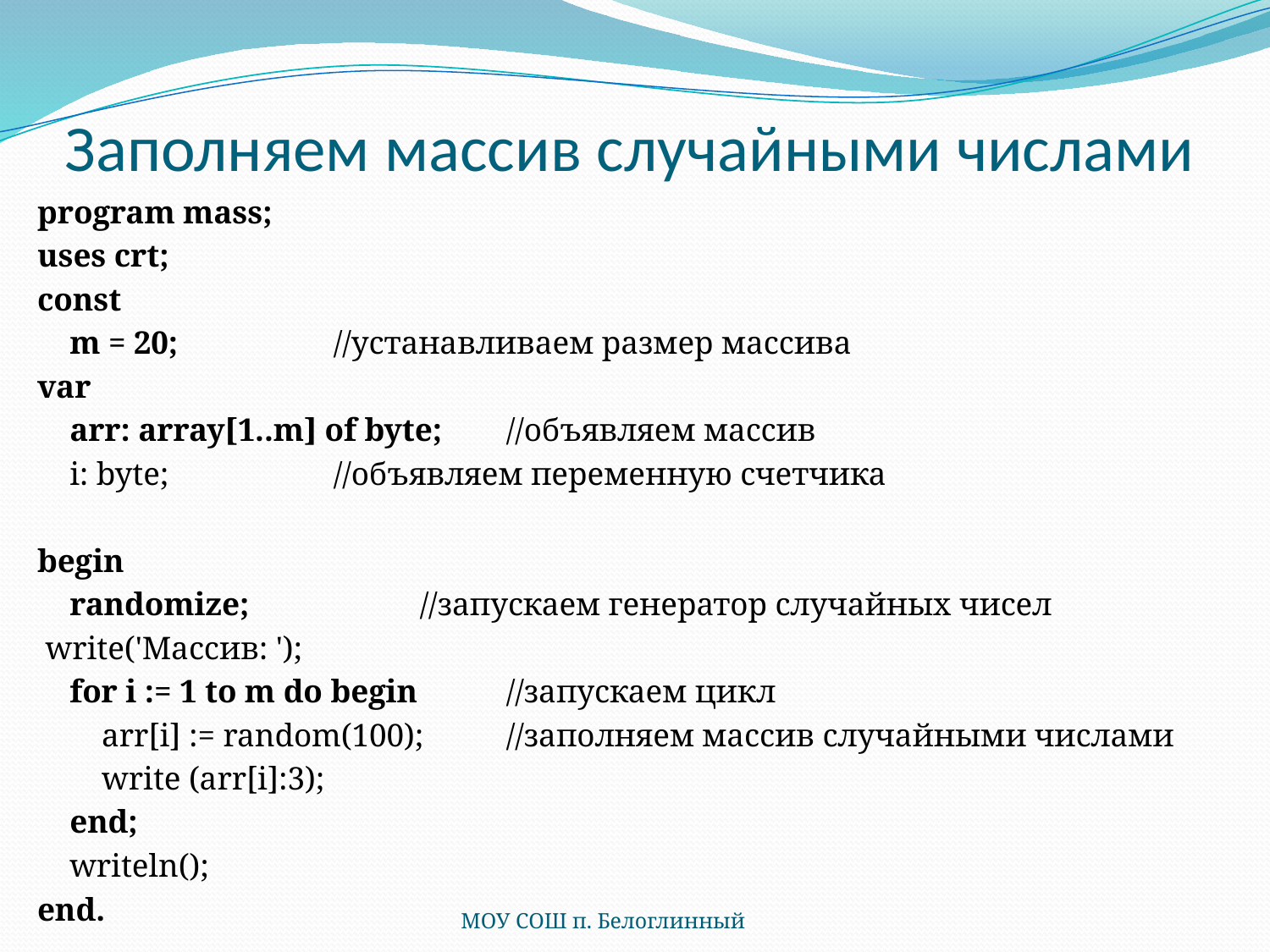

# Заполняем массив случайными числами
program mass;
uses crt;
const
    m = 20;                   		//устанавливаем размер массива
var
    arr: array[1..m] of byte;		//объявляем массив
    i: byte;                		//объявляем переменную счетчика

begin
    randomize;              		//запускаем генератор случайных чисел
 write('Массив: ');
    for i := 1 to m do begin 		//запускаем цикл
        arr[i] := random(100);		//заполняем массив случайными числами
        write (arr[i]:3);
    end;
    writeln();
end.
МОУ СОШ п. Белоглинный